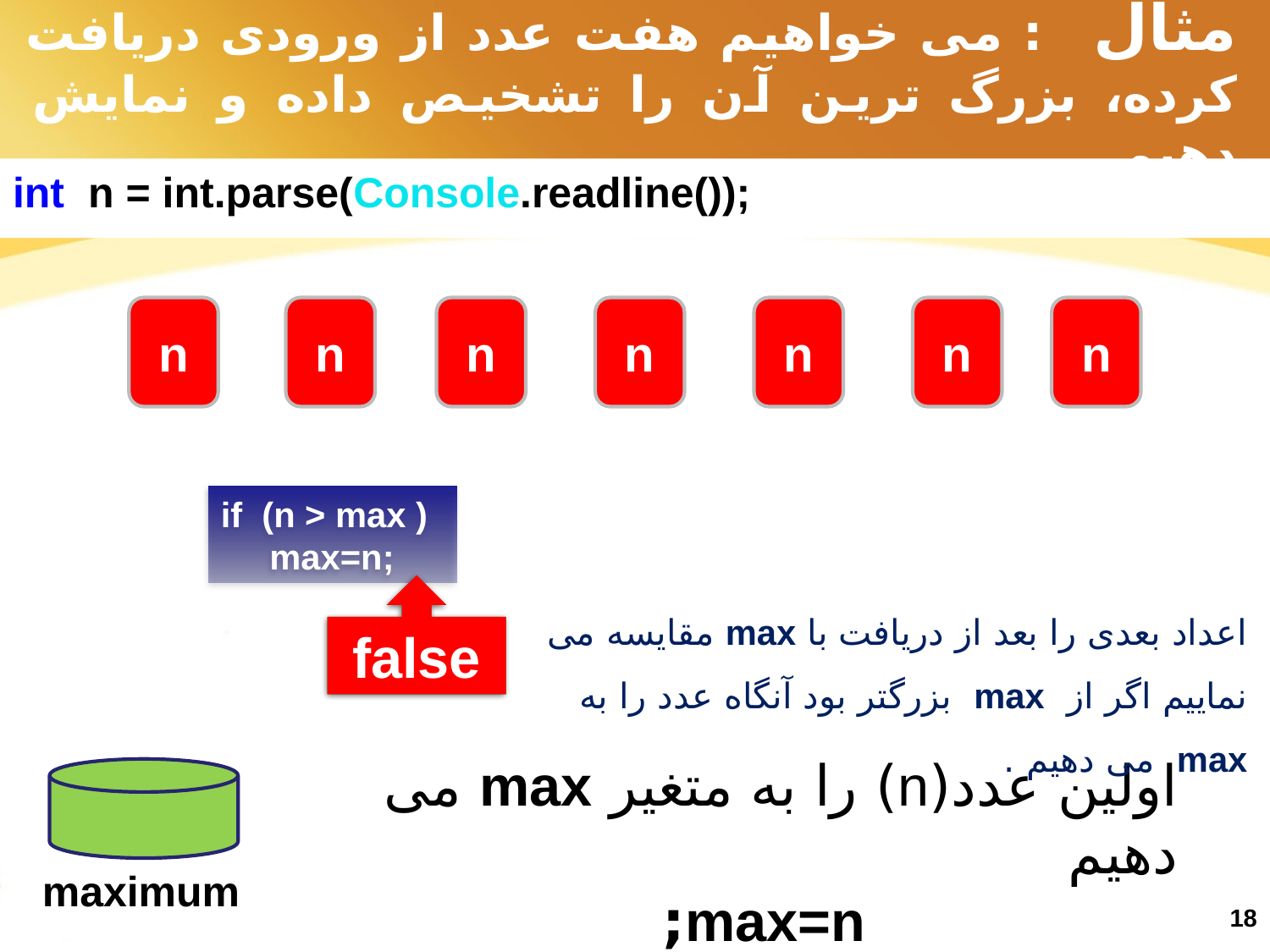

# مثال  : می خواهیم هفت عدد از ورودی دریافت کرده، بزرگ ترین آن را تشخیص داده و نمایش دهیم.
int  n = int.parse(Console.readline());
n
n
n
n
n
n
n
30
10
23
15
31
20
8
if  (n > max )
     max=n;
false
true
اعداد بعدی را بعد از دریافت با max مقایسه می نماییم اگر از  max  بزرگتر بود آنگاه عدد را به max  می دهیم .
اولین عدد(n) را به متغیر max می دهیم
max=n;

maximum
18